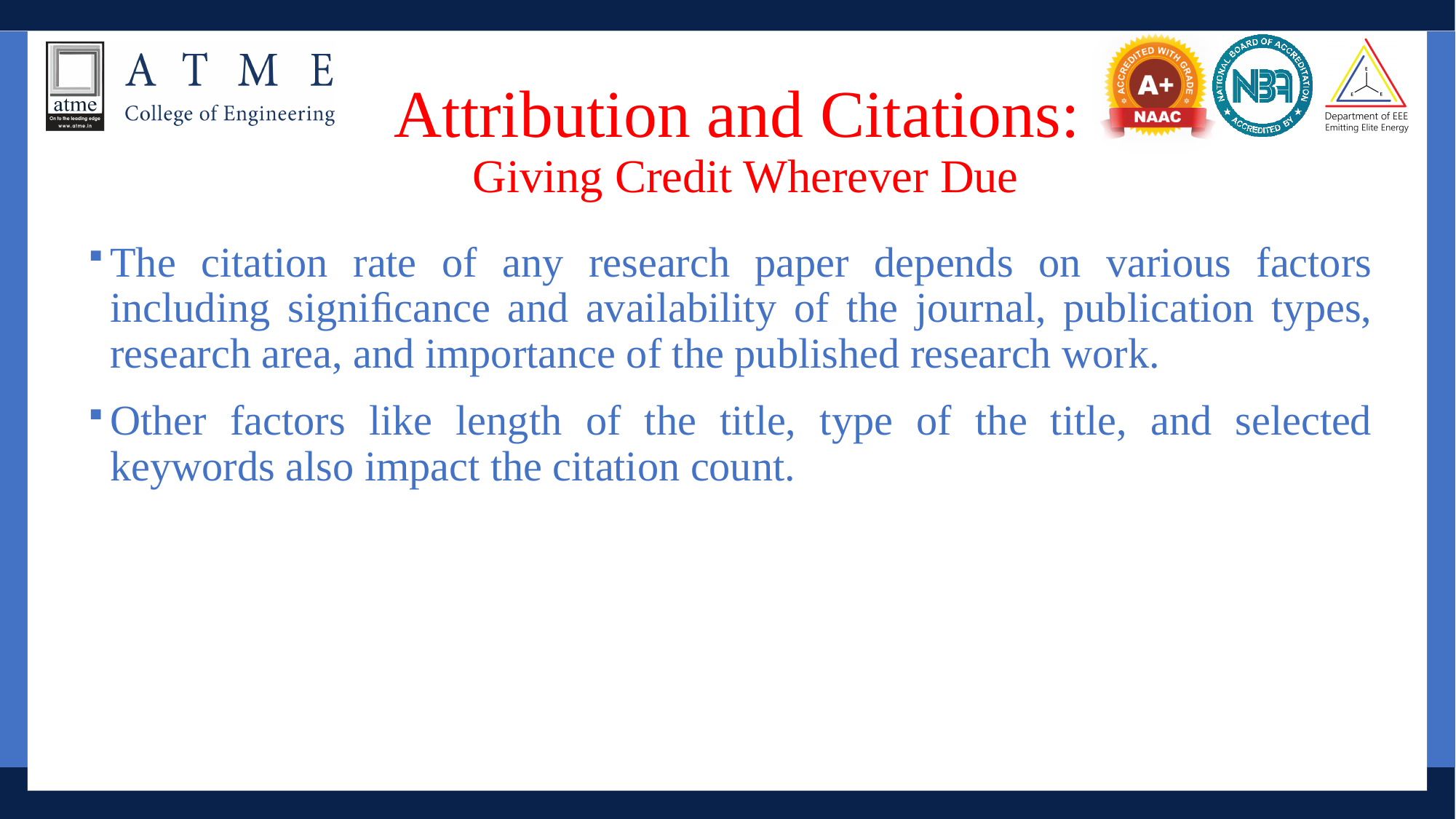

# Attribution and Citations: Giving Credit Wherever Due
The citation rate of any research paper depends on various factors including signiﬁcance and availability of the journal, publication types, research area, and importance of the published research work.
Other factors like length of the title, type of the title, and selected keywords also impact the citation count.